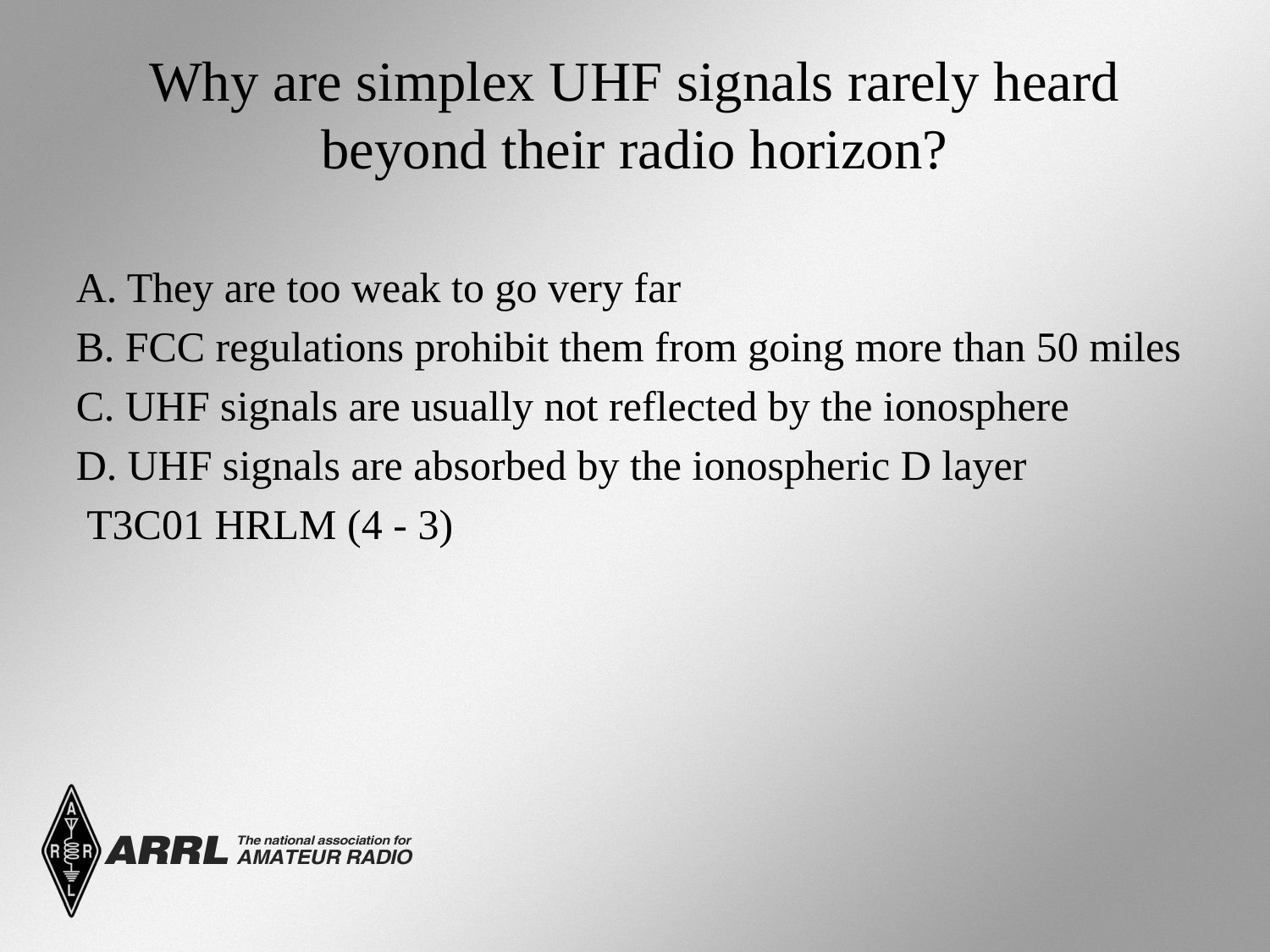

# Why are simplex UHF signals rarely heard beyond their radio horizon?
A. They are too weak to go very far
B. FCC regulations prohibit them from going more than 50 miles
C. UHF signals are usually not reflected by the ionosphere
D. UHF signals are absorbed by the ionospheric D layer
 T3C01 HRLM (4 - 3)